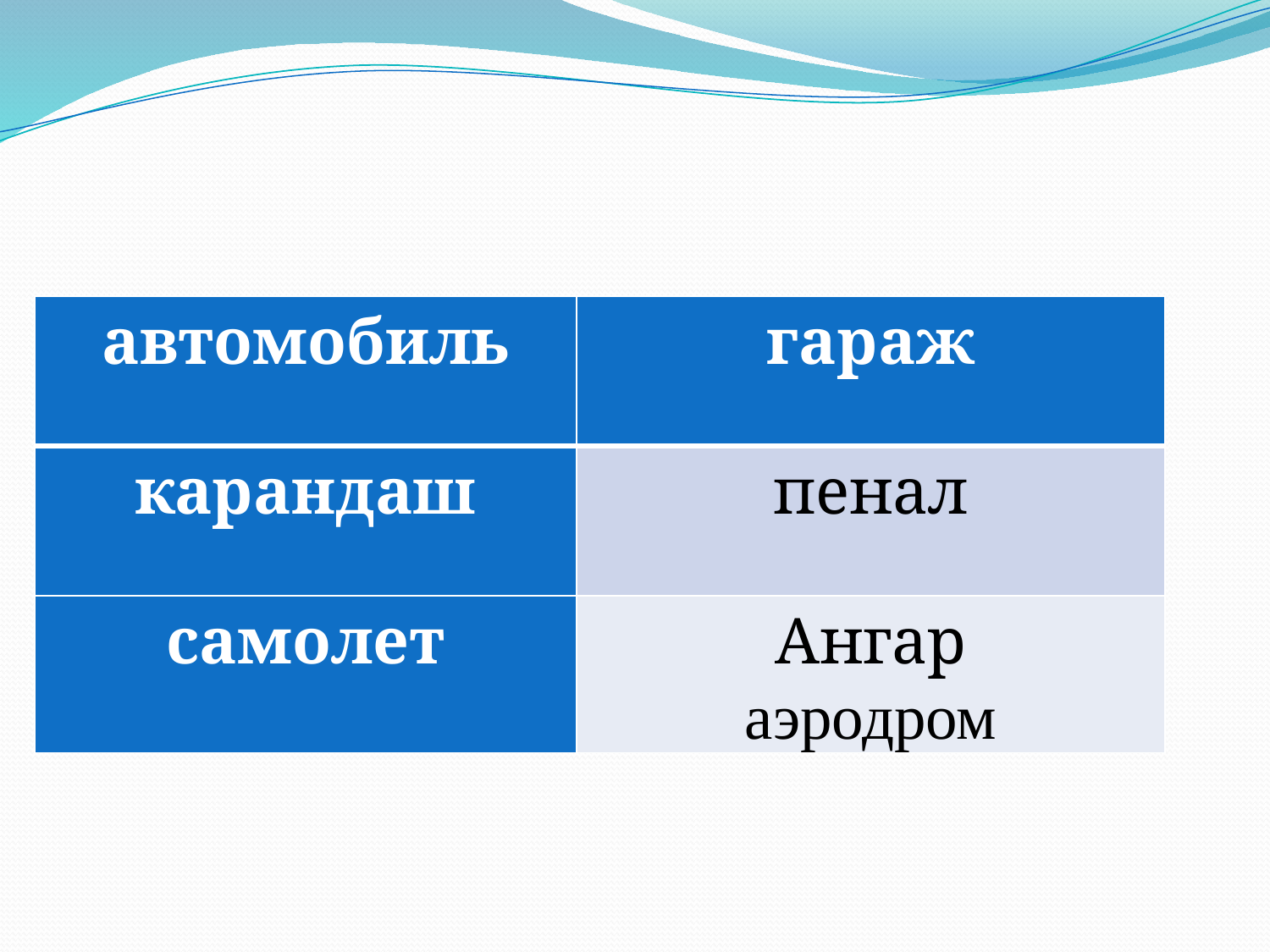

#
| автомобиль | гараж |
| --- | --- |
| карандаш | пенал |
| самолет | Ангар аэродром |